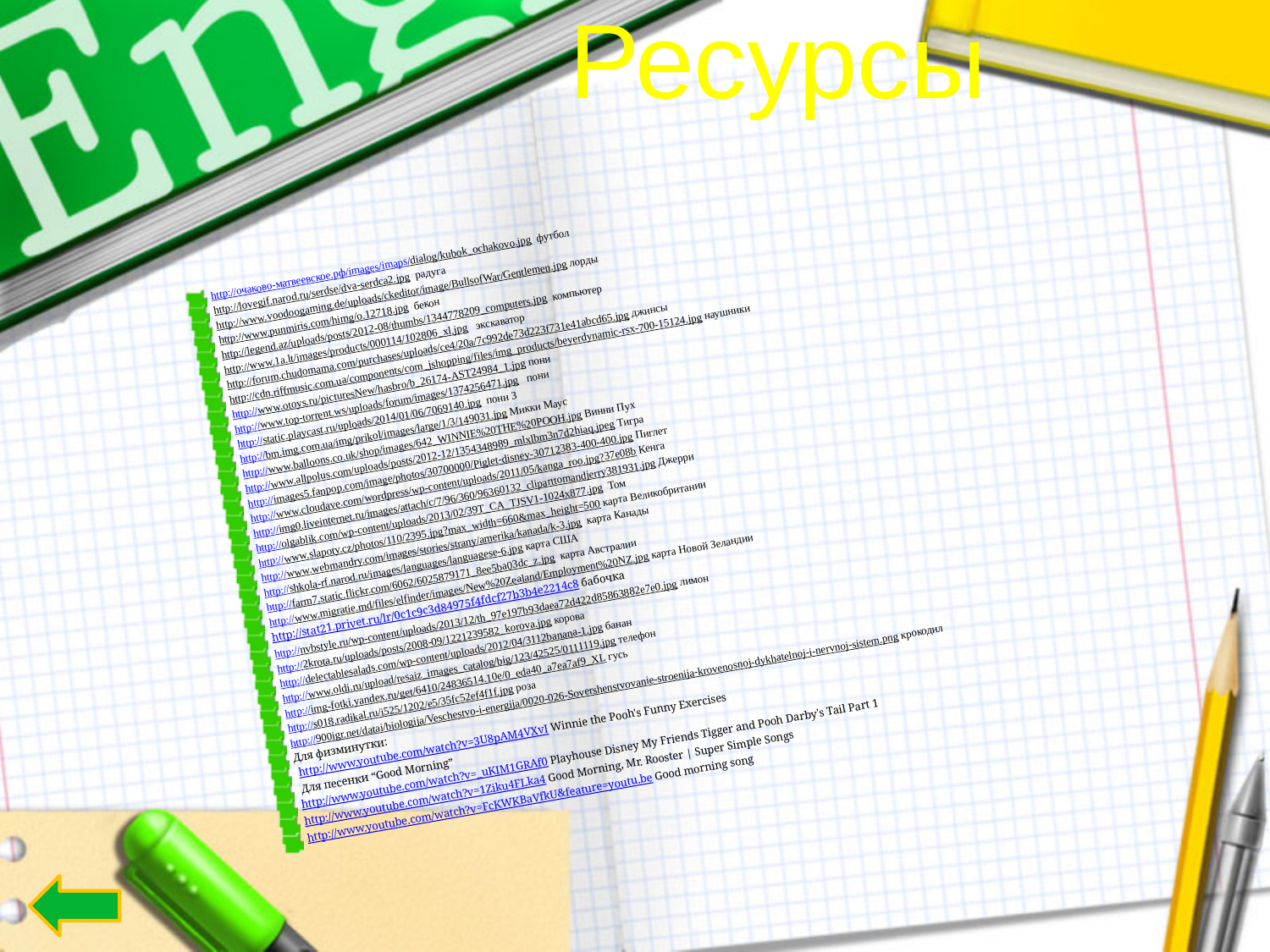

# Ресурсы
http://очаково-матвеевское.рф/images/imaps/dialog/kubok_ochakovo.jpg  футбол
http://lovegif.narod.ru/serdse/dva-serdca2.jpg  радуга
http://www.voodoogaming.de/uploads/ckeditor/image/BullsofWar/Gentlemen.jpg лорды
http://www.punmiris.com/himg/o.12718.jpg  бекон
http://legend.az/uploads/posts/2012-08/thumbs/1344778209_computers.jpg  компьютер
http://www.1a.lt/images/products/000114/102806_xl.jpg   экскаватор
http://forum.chudomama.com/purchases/uploads/ce4/20a/7c992de73d223f731e41abcd65.jpg джинсы
http://cdn.riffmusic.com.ua/components/com_jshopping/files/img_products/beyerdynamic-rsx-700-15124.jpg наушники
http://www.otoys.ru/picturesNew/hasbro/b_26174-AST24984_1.jpg пони
http://www.top-torrent.ws/uploads/forum/images/1374256471.jpg   пони
http://static.playcast.ru/uploads/2014/01/06/7069140.jpg  пони 3
http://bm.img.com.ua/img/prikol/images/large/1/3/149031.jpg Микки Маус
http://www.balloons.co.uk/shop/images/642_WINNIE%20THE%20POOH.jpg Винни Пух
http://www.allpolus.com/uploads/posts/2012-12/1354348989_mlxlbm3n7d2hiaq.jpeg Тигра
http://images5.fanpop.com/image/photos/30700000/Piglet-disney-30712383-400-400.jpg Пиглет
http://www.cloudave.com/wordpress/wp-content/uploads/2011/05/kanga_roo.jpg?37e08b Кенга
http://img0.liveinternet.ru/images/attach/c/7/96/360/96360132_cliparttomandjerry381931.jpg Джерри
http://olgablik.com/wp-content/uploads/2013/02/39T_CA_TJSV1-1024x877.jpg  Том
http://www.slapoty.cz/photos/110/2395.jpg?max_width=660&max_height=500 карта Великобритании
http://www.webmandry.com/images/stories/strany/amerika/kanada/k-3.jpg  карта Канады
http://shkola-rf.narod.ru/images/languages/languagese-6.jpg карта США
http://farm7.static.flickr.com/6062/6025879171_8ee5ba03dc_z.jpg  карта Австралии
http://www.migratie.md/files/elfinder/images/New%20Zealand/Employment%20NZ.jpg карта Новой Зеландии
http://stat21.privet.ru/lr/0c1c9c3d84975f4fdcf27b3b4e2214c8 бабочка
http://nvbstyle.ru/wp-content/uploads/2013/12/th_97e197b93daea72d422d85863882e7e0.jpg лимон
http://2krota.ru/uploads/posts/2008-09/1221239582_korova.jpg корова
http://delectablesalads.com/wp-content/uploads/2012/04/3112banana-1.jpg банан
http://www.oldi.ru/upload/resaiz_images_catalog/big/123/42525/0111119.jpg телефон
http://img-fotki.yandex.ru/get/6410/24836514.10e/0_eda40_a7ea7af9_XL гусь
http://s018.radikal.ru/i525/1202/e5/35fc52ef4f1f.jpg роза
http://900igr.net/datai/biologija/Veschestvo-i-energija/0020-026-Sovershenstvovanie-stroenija-krovenosnoj-dykhatelnoj-i-nervnoj-sistem.png крокодил
Для физминутки:
 http://www.youtube.com/watch?v=3U8pAM4VXvI Winnie the Pooh's Funny Exercises
 Для песенки “Good Morning”
http://www.youtube.com/watch?v=_uKIM1GRAf0 Playhouse Disney My Friends Tigger and Pooh Darby's Tail Part 1
http://www.youtube.com/watch?v=1Ziku4FLka4 Good Morning, Mr. Rooster | Super Simple Songs
http://www.youtube.com/watch?v=FcKWKBaVfkU&feature=youtu.be Good morning song